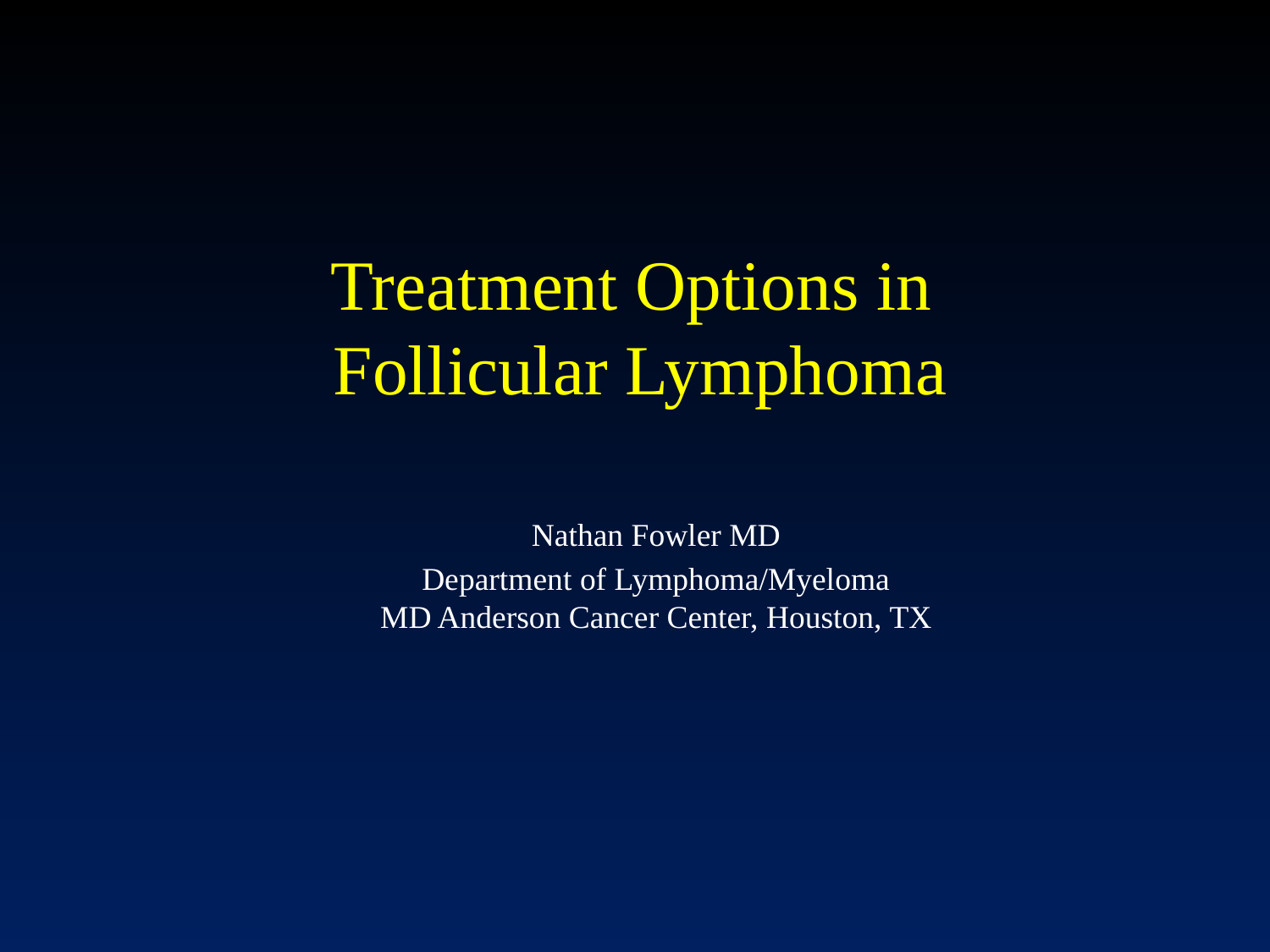

# Treatment Options in Follicular Lymphoma
Nathan Fowler MD
Department of Lymphoma/Myeloma
MD Anderson Cancer Center, Houston, TX